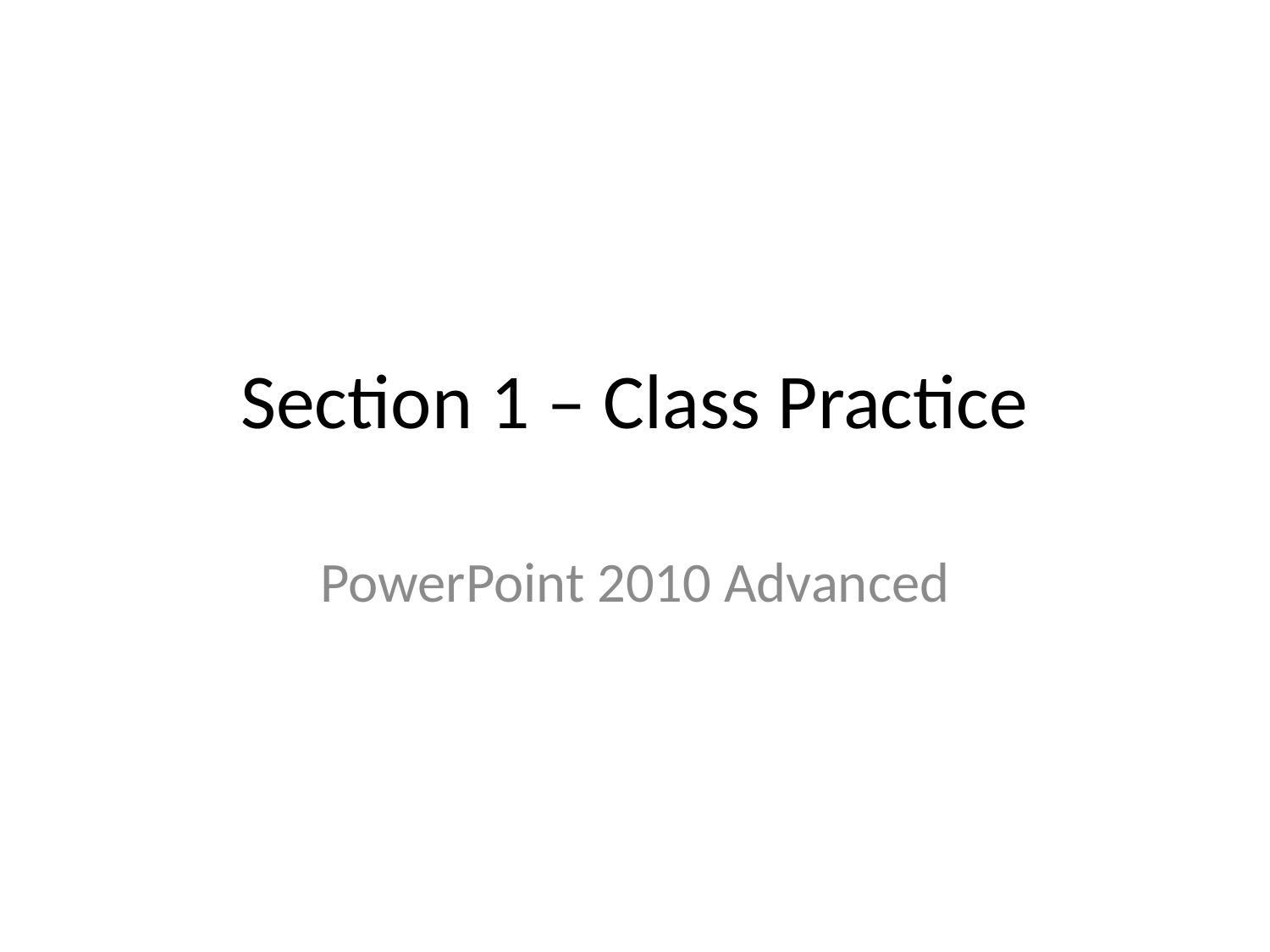

# Section 1 – Class Practice
PowerPoint 2010 Advanced